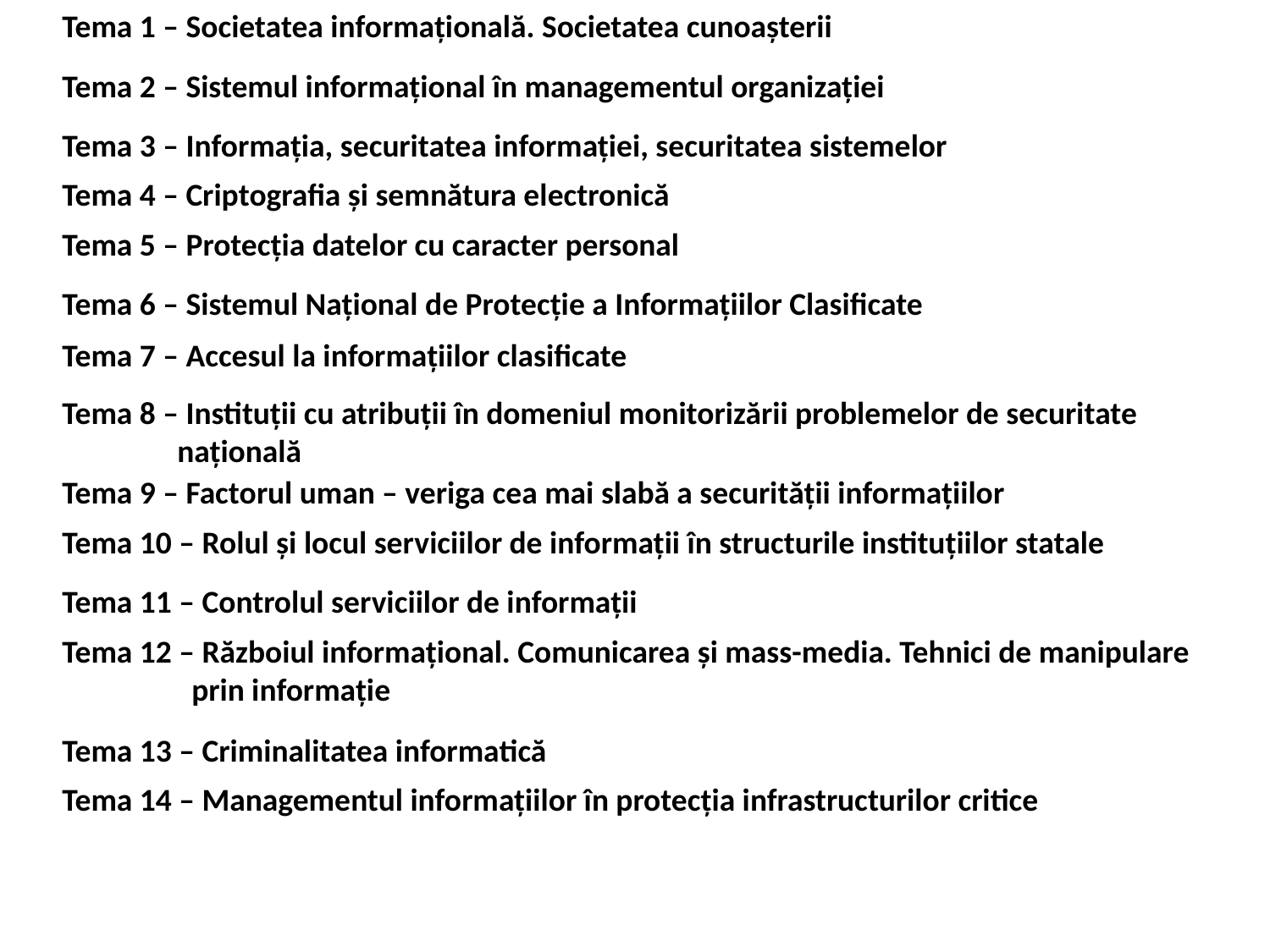

Tema 1 – Societatea informaţională. Societatea cunoaşterii

Tema 2 – Sistemul informaţional în managementul organizaţiei
Tema 3 – Informaţia, securitatea informaţiei, securitatea sistemelor
Tema 4 – Criptografia şi semnătura electronică
Tema 5 – Protecţia datelor cu caracter personal
Tema 6 – Sistemul Naţional de Protecţie a Informaţiilor Clasificate
Tema 7 – Accesul la informaţiilor clasificate
Tema 8 – Instituţii cu atribuţii în domeniul monitorizării problemelor de securitate
                naţională
Tema 9 – Factorul uman – veriga cea mai slabă a securităţii informaţiilor
Tema 10 – Rolul şi locul serviciilor de informaţii în structurile instituţiilor statale
Tema 11 – Controlul serviciilor de informaţii
Tema 12 – Războiul informaţional. Comunicarea şi mass-media. Tehnici de manipulare
                  prin informaţie
Tema 13 – Criminalitatea informatică
Tema 14 – Managementul informaţiilor în protecţia infrastructurilor critice